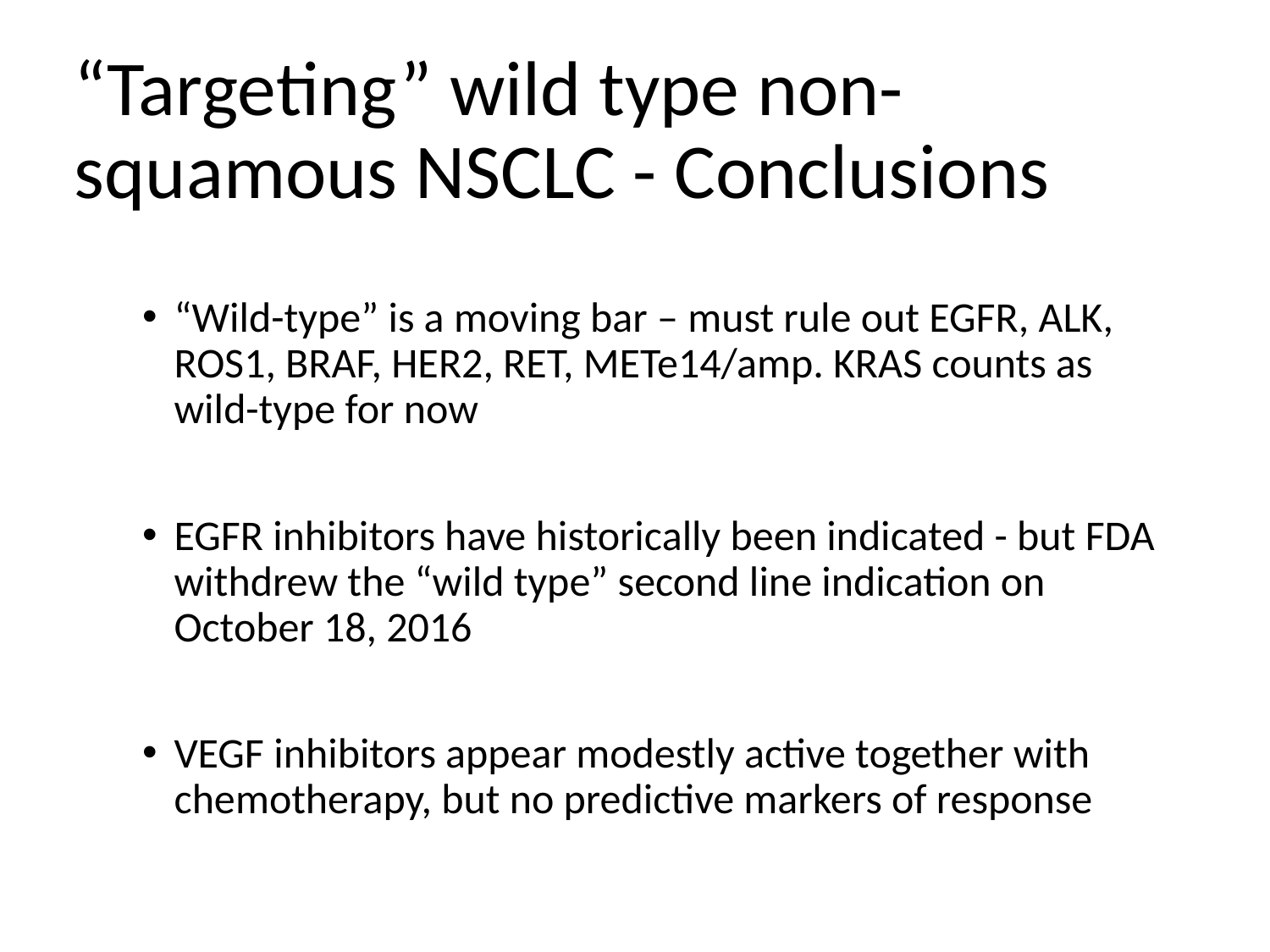

# “Targeting” wild type non-squamous NSCLC - Conclusions
“Wild-type” is a moving bar – must rule out EGFR, ALK, ROS1, BRAF, HER2, RET, METe14/amp. KRAS counts as wild-type for now

EGFR inhibitors have historically been indicated - but FDA withdrew the “wild type” second line indication on October 18, 2016

VEGF inhibitors appear modestly active together with chemotherapy, but no predictive markers of response